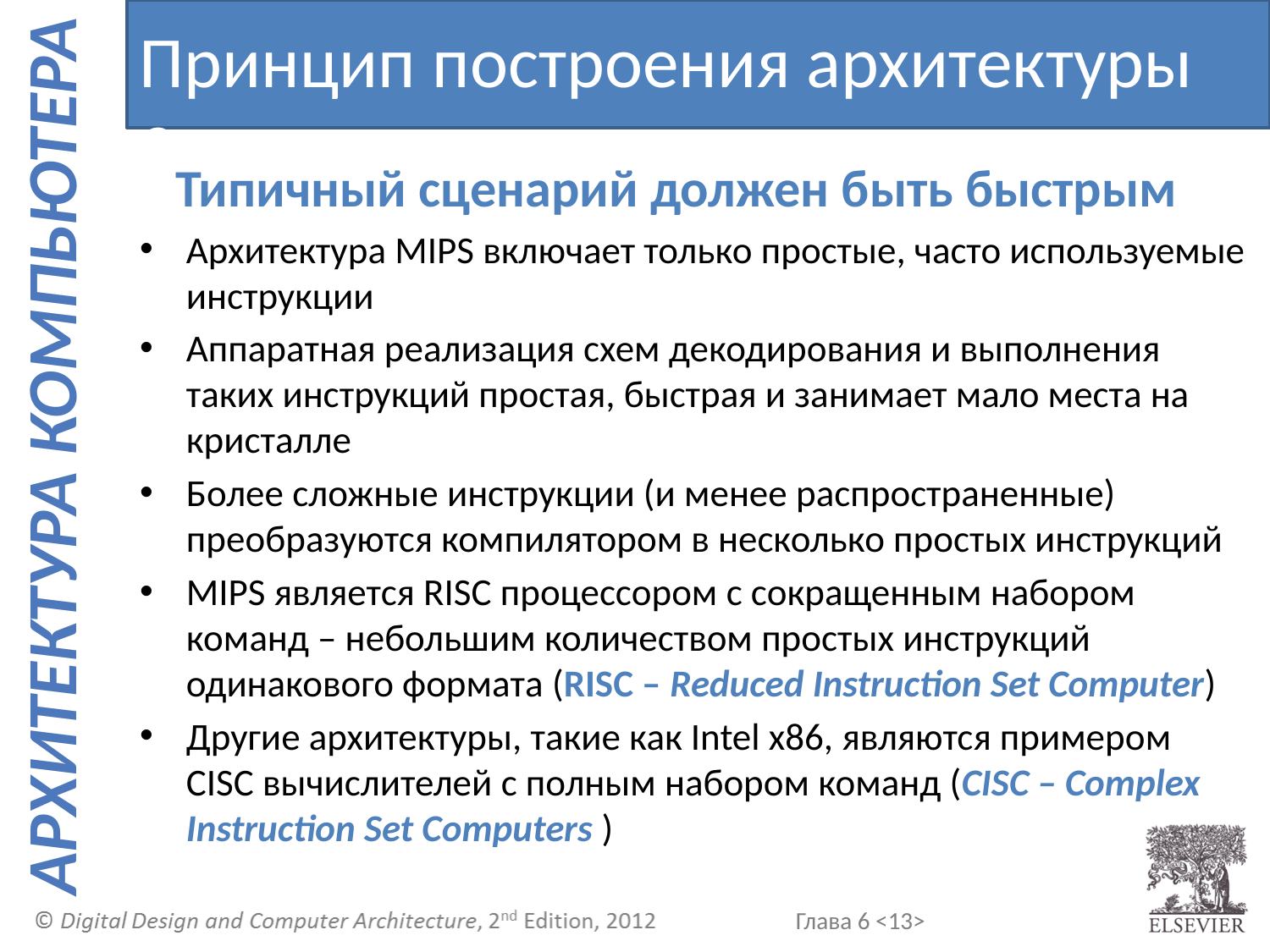

Принцип построения архитектуры 2

   Типичный сценарий должен быть быстрым
Архитектура MIPS включает только простые, часто используемые инструкции
Аппаратная реализация схем декодирования и выполнения таких инструкций простая, быстрая и занимает мало места на кристалле
Более сложные инструкции (и менее распространенные) преобразуются компилятором в несколько простых инструкций
MIPS является RISC процессором с сокращенным набором команд – небольшим количеством простых инструкций одинакового формата (RISC – Reduced Instruction Set Computer)
Другие архитектуры, такие как Intel x86, являются примером CISC вычислителей с полным набором команд (CISC – Complex Instruction Set Computers )